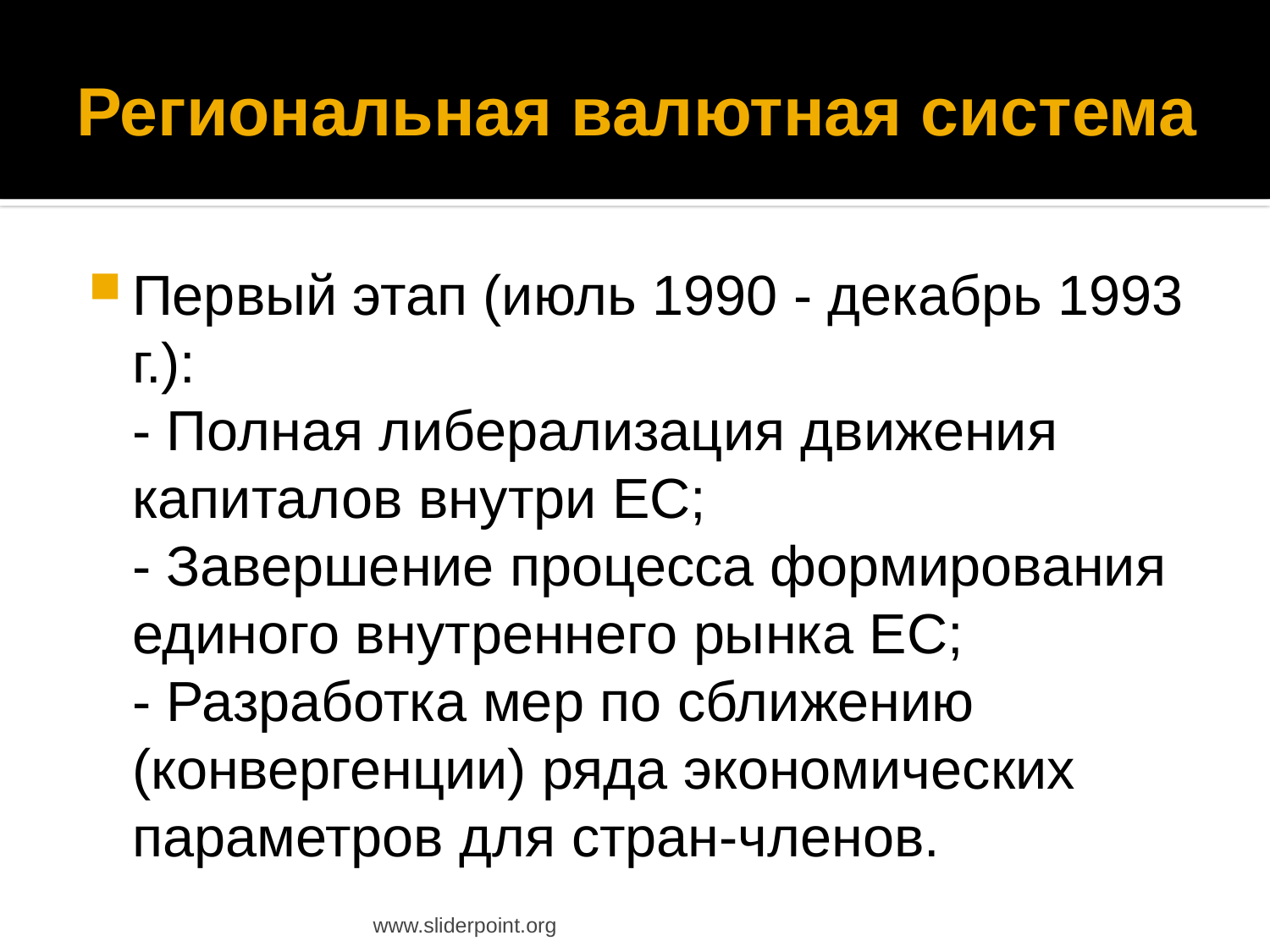

# Региональная валютная система
Первый этап (июль 1990 - декабрь 1993 г.):
- Полная либерализация движения капиталов внутри ЕС;
- Завершение процесса формирования единого внутреннего рынка ЕС;
- Разработка мер по сближению (конвергенции) ряда экономических параметров для стран-членов.
www.sliderpoint.org